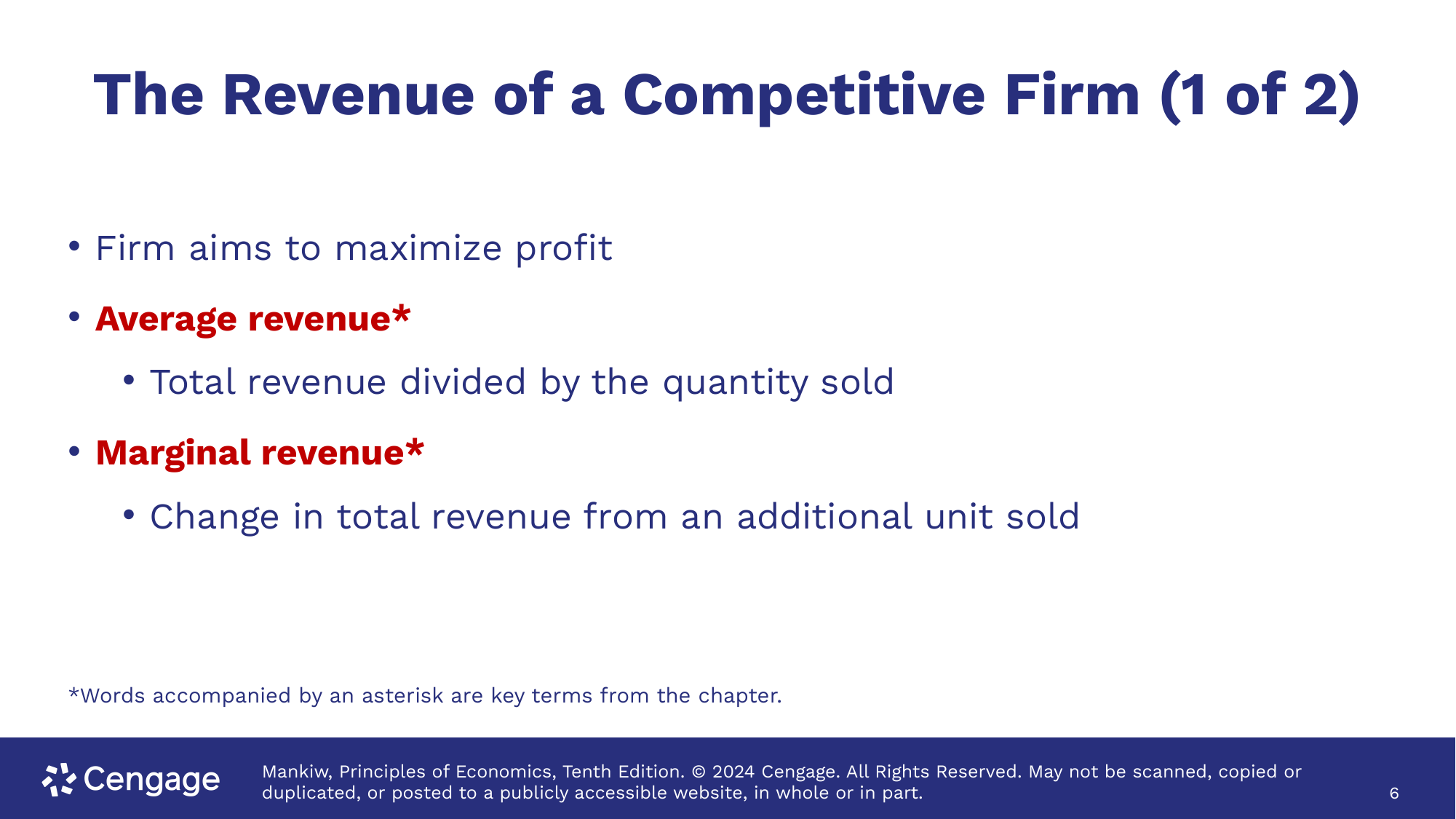

# The Revenue of a Competitive Firm (1 of 2)
Firm aims to maximize profit
Average revenue*
Total revenue divided by the quantity sold
Marginal revenue*
Change in total revenue from an additional unit sold
*Words accompanied by an asterisk are key terms from the chapter.